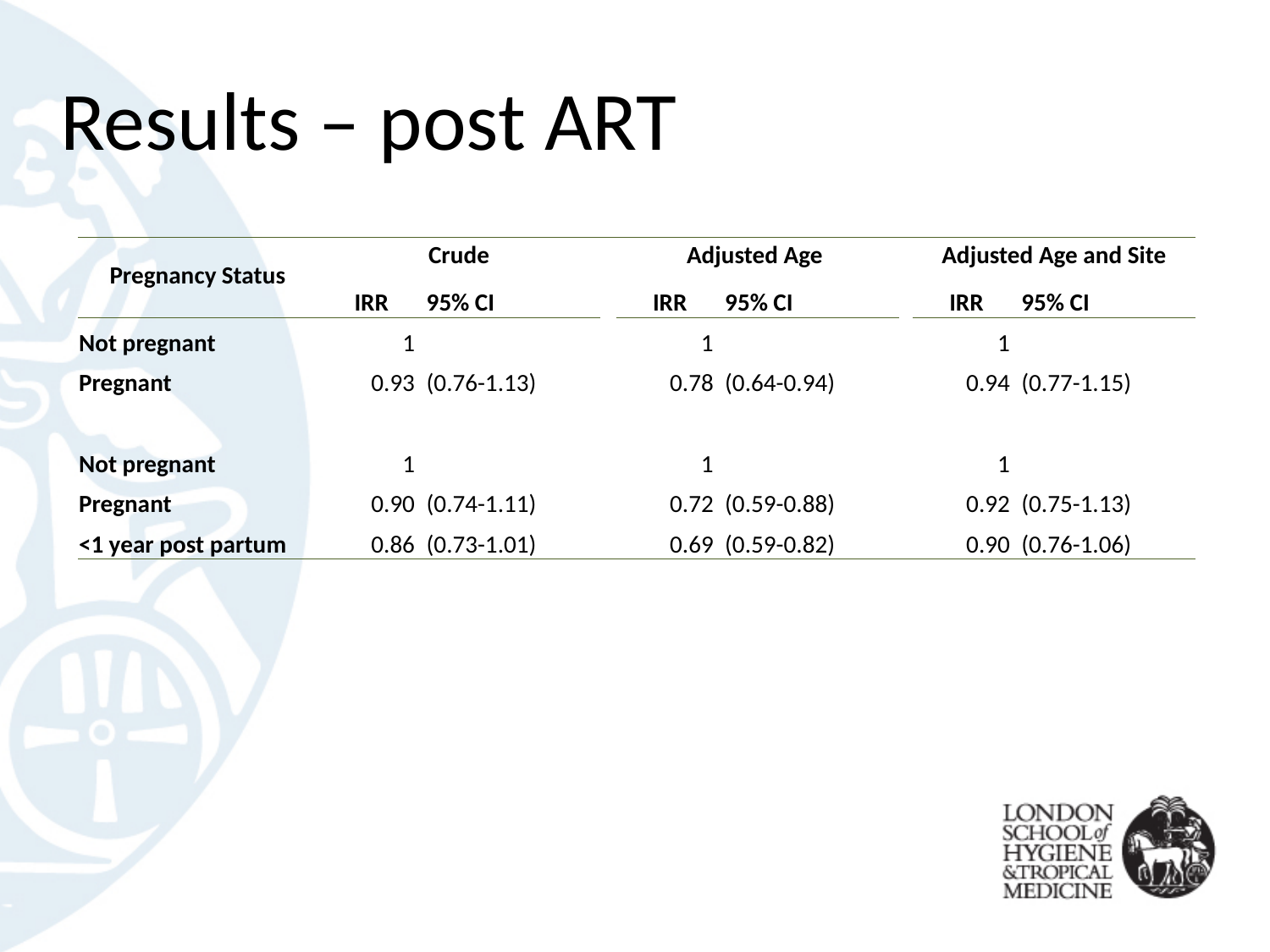

# Results – post ART
|  |  |  |  |  |  |  |  |  |
| --- | --- | --- | --- | --- | --- | --- | --- | --- |
| Pregnancy Status | Crude |  |  | Adjusted Age |  |  | Adjusted Age and Site |  |
|  | IRR | 95% CI |  | IRR | 95% CI |  | IRR | 95% CI |
| Not pregnant | 1 |  |  | 1 |  |  | 1 |  |
| Pregnant | 0.93 | (0.76-1.13) |  | 0.78 | (0.64-0.94) |  | 0.94 | (0.77-1.15) |
|  |  |  |  |  |  |  |  |  |
| Not pregnant | 1 |  |  | 1 |  |  | 1 |  |
| Pregnant | 0.90 | (0.74-1.11) |  | 0.72 | (0.59-0.88) |  | 0.92 | (0.75-1.13) |
| <1 year post partum | 0.86 | (0.73-1.01) |  | 0.69 | (0.59-0.82) |  | 0.90 | (0.76-1.06) |
|  |  |  |  |  |  |  |  |  |